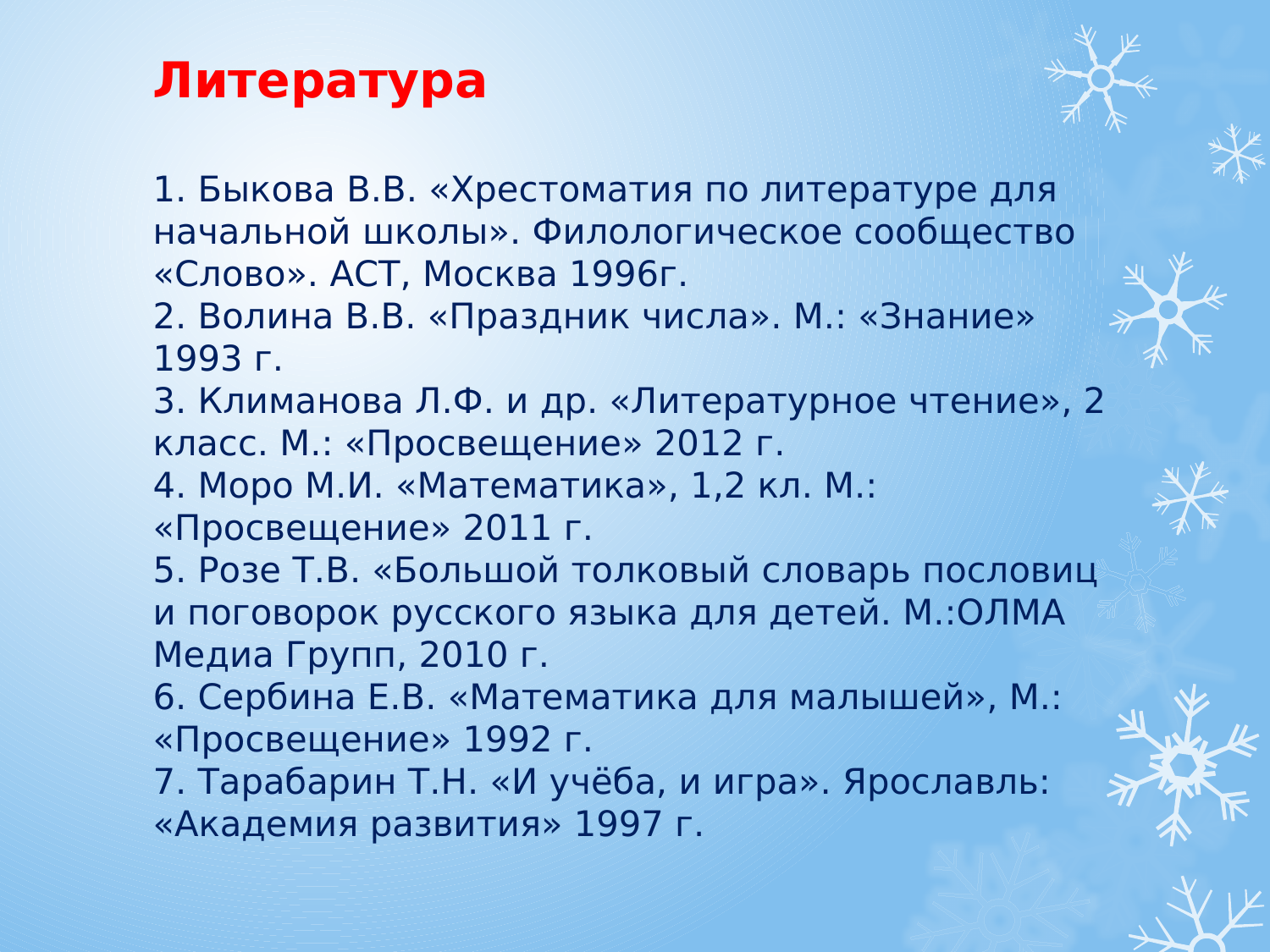

# Литература 1. Быкова В.В. «Хрестоматия по литературе для начальной школы». Филологическое сообщество «Слово». АСТ, Москва 1996г. 2. Волина В.В. «Праздник числа». М.: «Знание» 1993 г. 3. Климанова Л.Ф. и др. «Литературное чтение», 2 класс. М.: «Просвещение» 2012 г. 4. Моро М.И. «Математика», 1,2 кл. М.: «Просвещение» 2011 г. 5. Розе Т.В. «Большой толковый словарь пословиц и поговорок русского языка для детей. М.:ОЛМА Медиа Групп, 2010 г. 6. Сербина Е.В. «Математика для малышей», М.: «Просвещение» 1992 г. 7. Тарабарин Т.Н. «И учёба, и игра». Ярославль: «Академия развития» 1997 г.